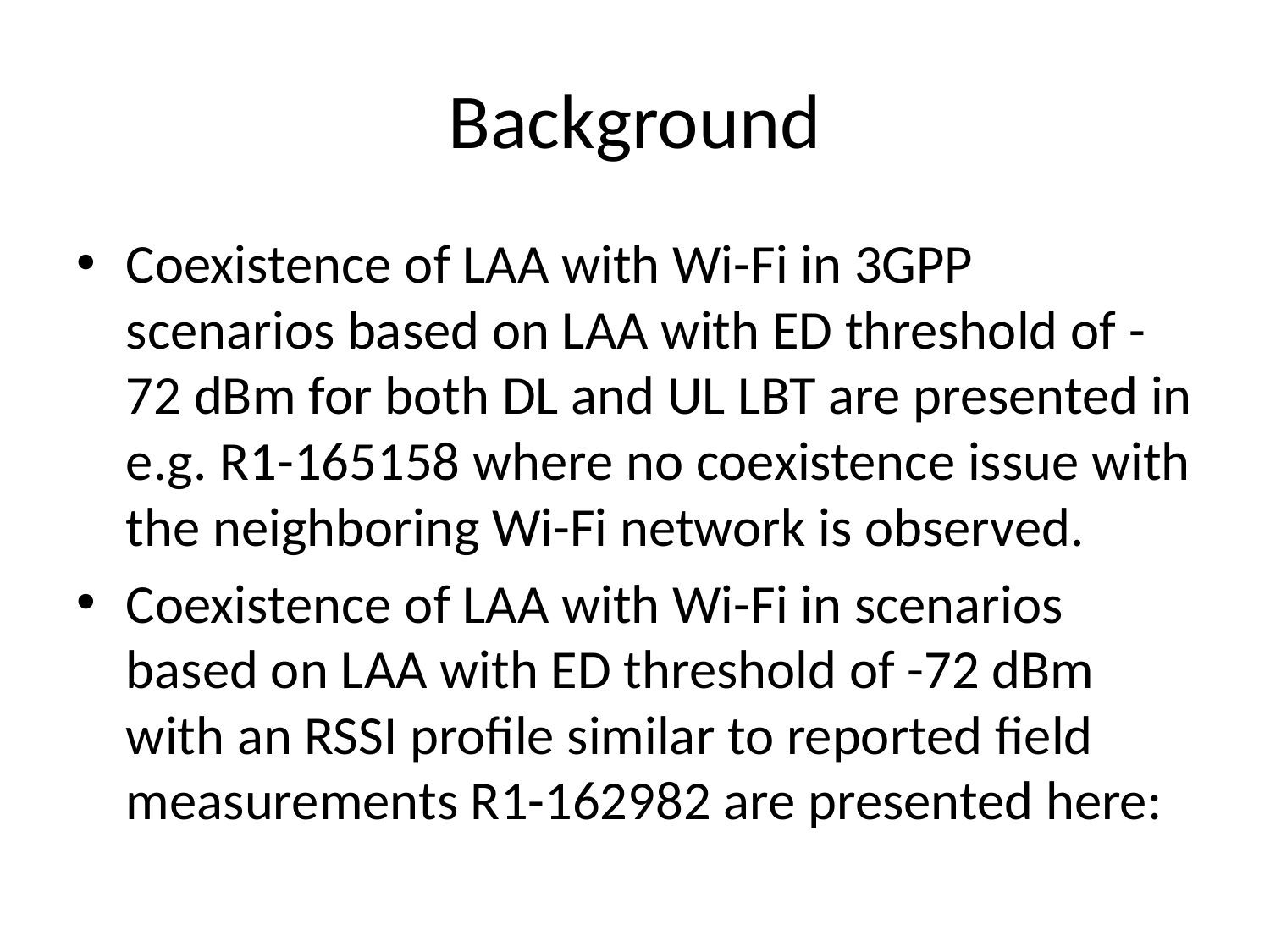

# Background
Coexistence of LAA with Wi-Fi in 3GPP scenarios based on LAA with ED threshold of -72 dBm for both DL and UL LBT are presented in e.g. R1-165158 where no coexistence issue with the neighboring Wi-Fi network is observed.
Coexistence of LAA with Wi-Fi in scenarios based on LAA with ED threshold of -72 dBm with an RSSI profile similar to reported field measurements R1-162982 are presented here: